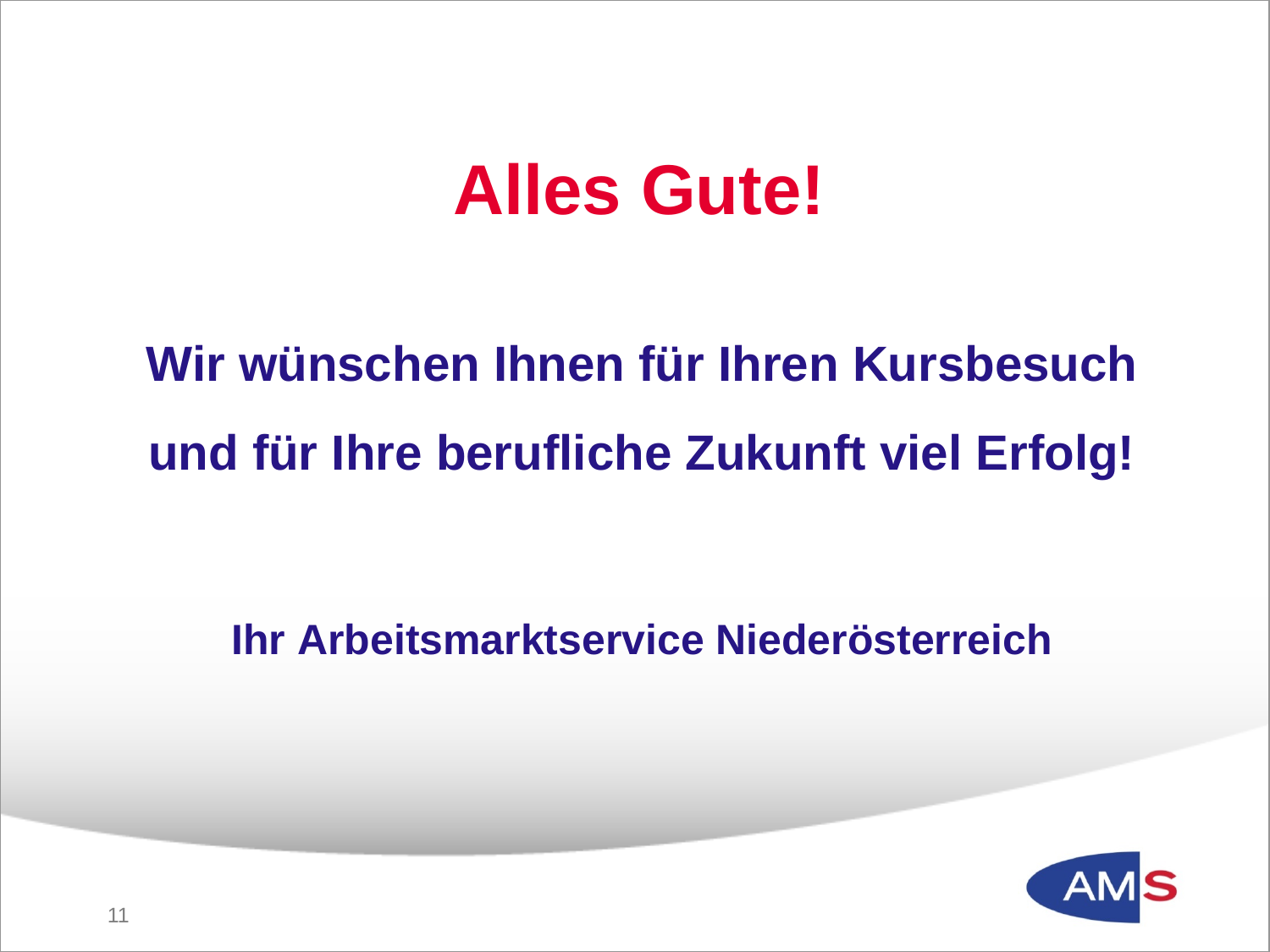

11
# Alles Gute!
Wir wünschen Ihnen für Ihren Kursbesuch und für Ihre berufliche Zukunft viel Erfolg!

Ihr Arbeitsmarktservice Niederösterreich